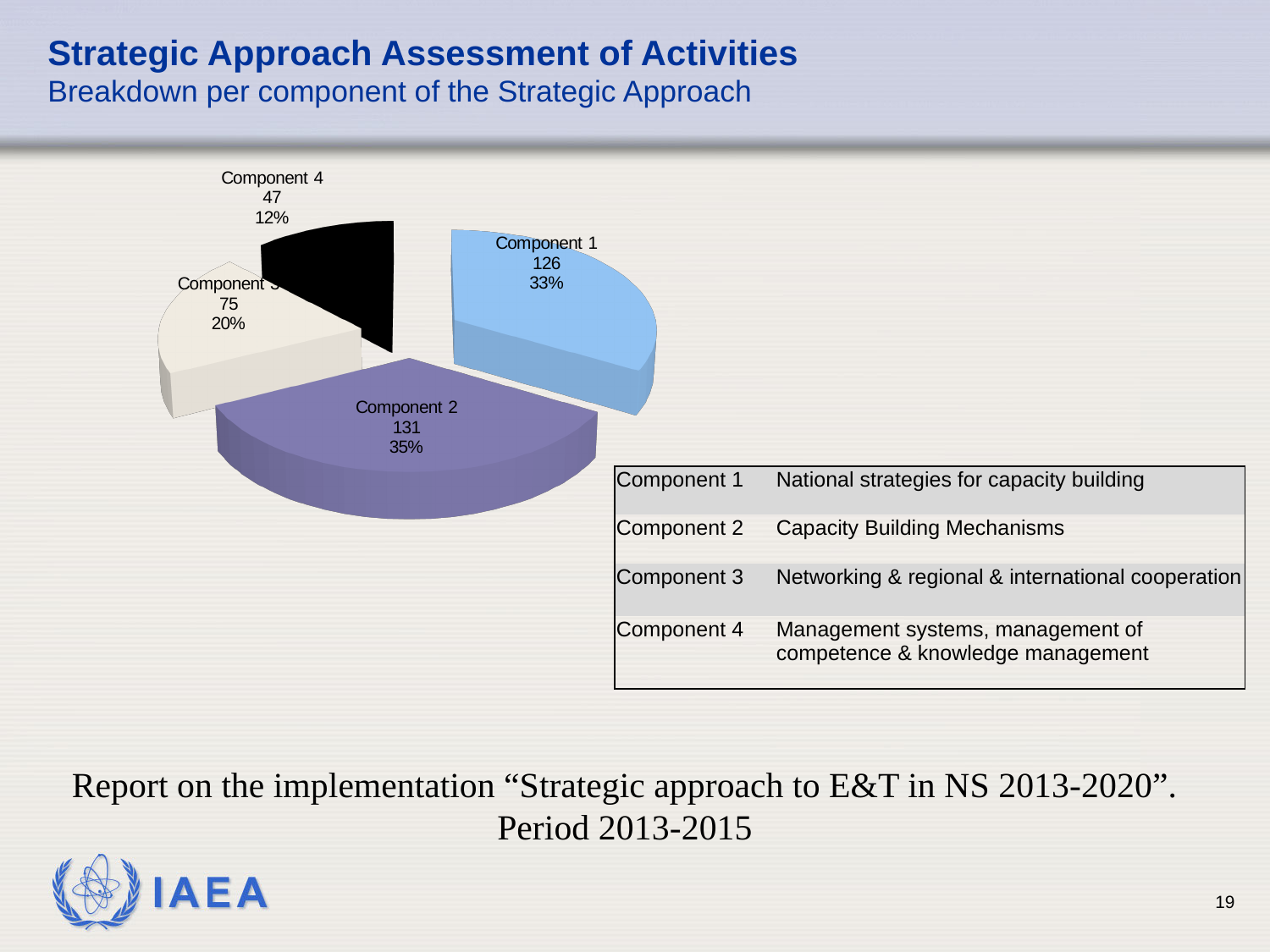

# Strategic Approach Assessment of Activities Breakdown per component of the Strategic Approach

[unsupported chart]

| Component 1 | National strategies for capacity building |
| --- | --- |
| Component 2 | Capacity Building Mechanisms |
| Component 3 | Networking & regional & international cooperation |
| Component 4 | Management systems, management of competence & knowledge management |
Report on the implementation “Strategic approach to E&T in NS 2013-2020”. Period 2013-2015
19